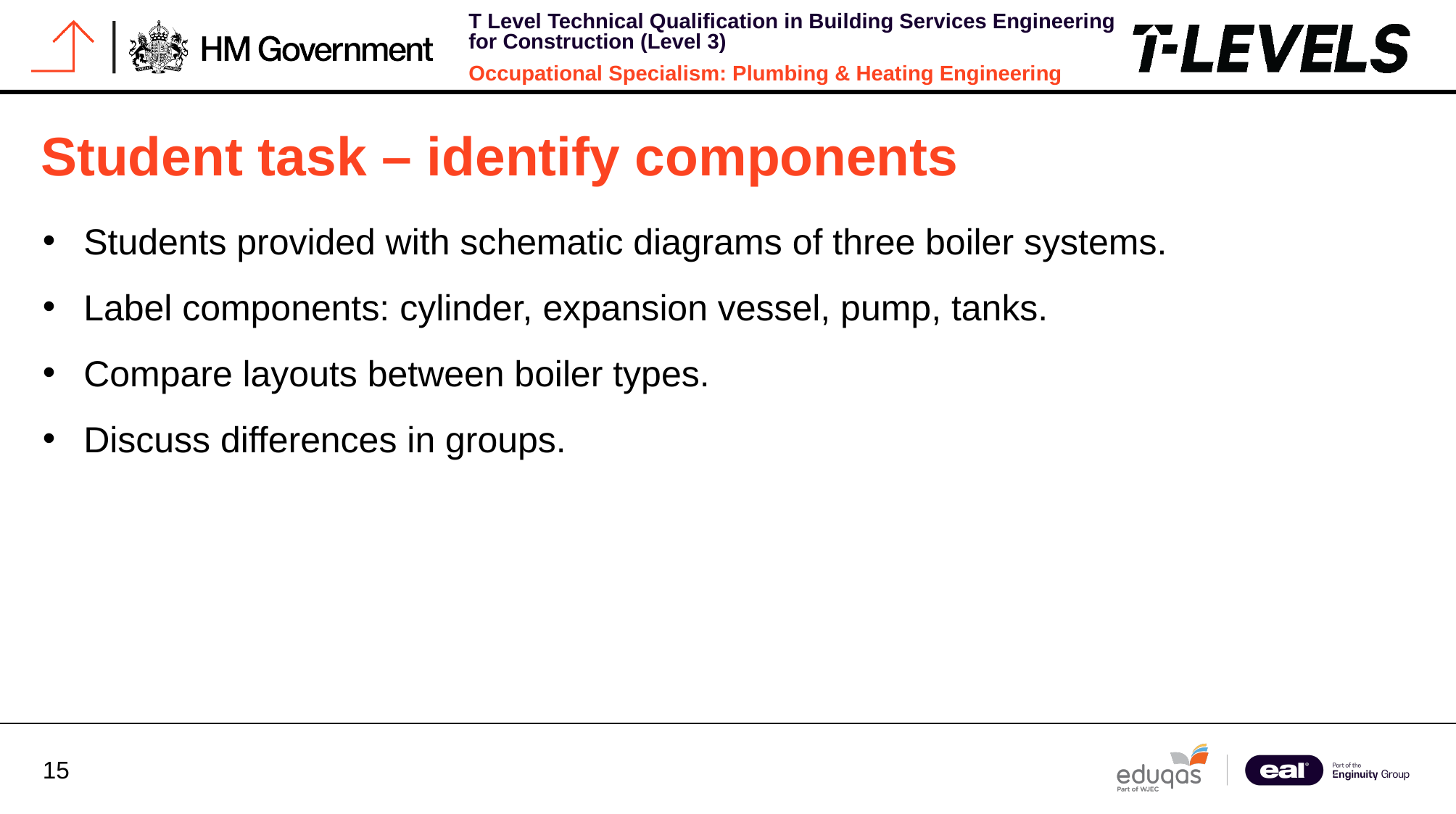

# Student task – identify components
Students provided with schematic diagrams of three boiler systems.
Label components: cylinder, expansion vessel, pump, tanks.
Compare layouts between boiler types.
Discuss differences in groups.